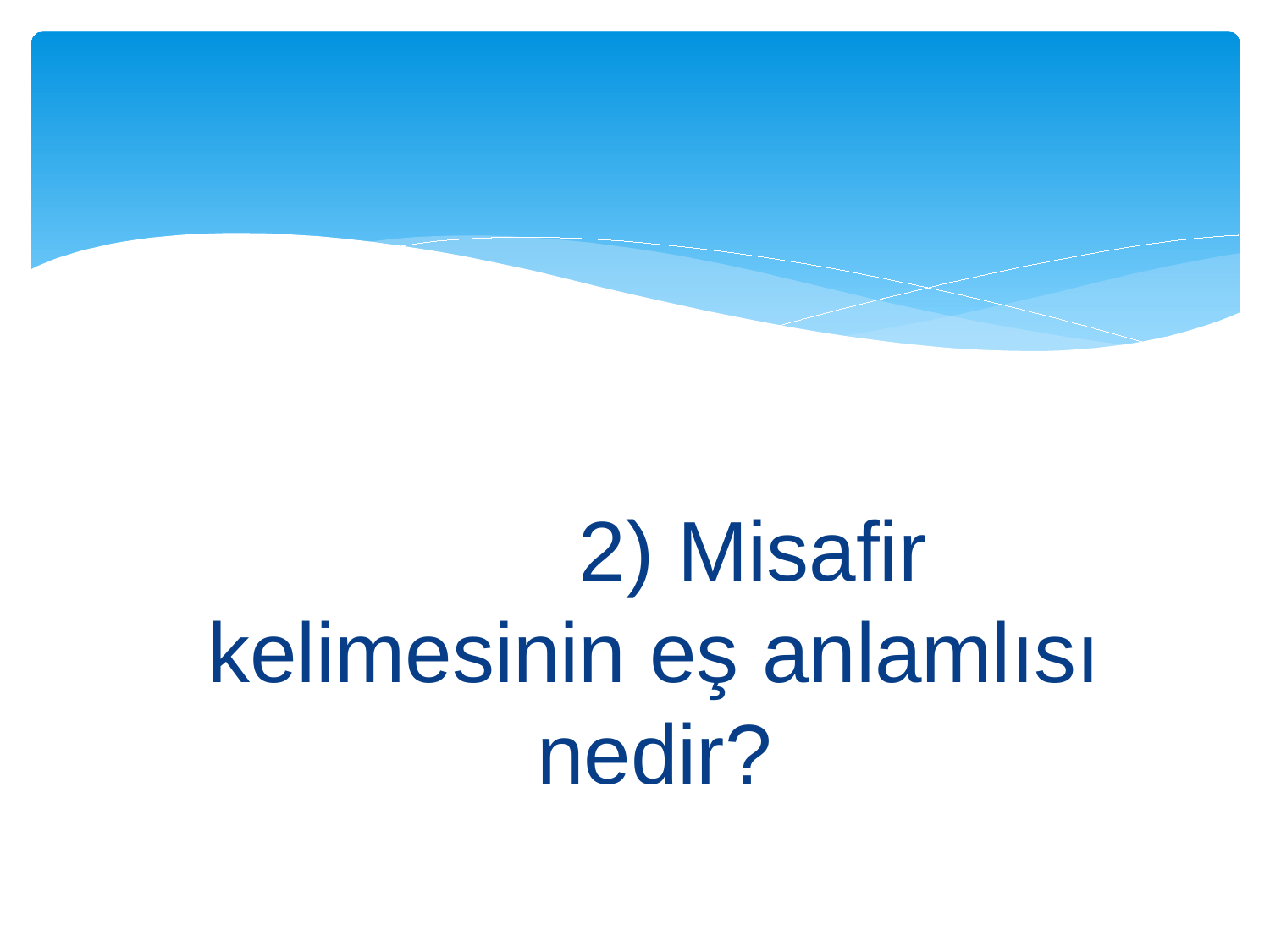

#

          2) Misafir kelimesinin eş anlamlısı nedir?